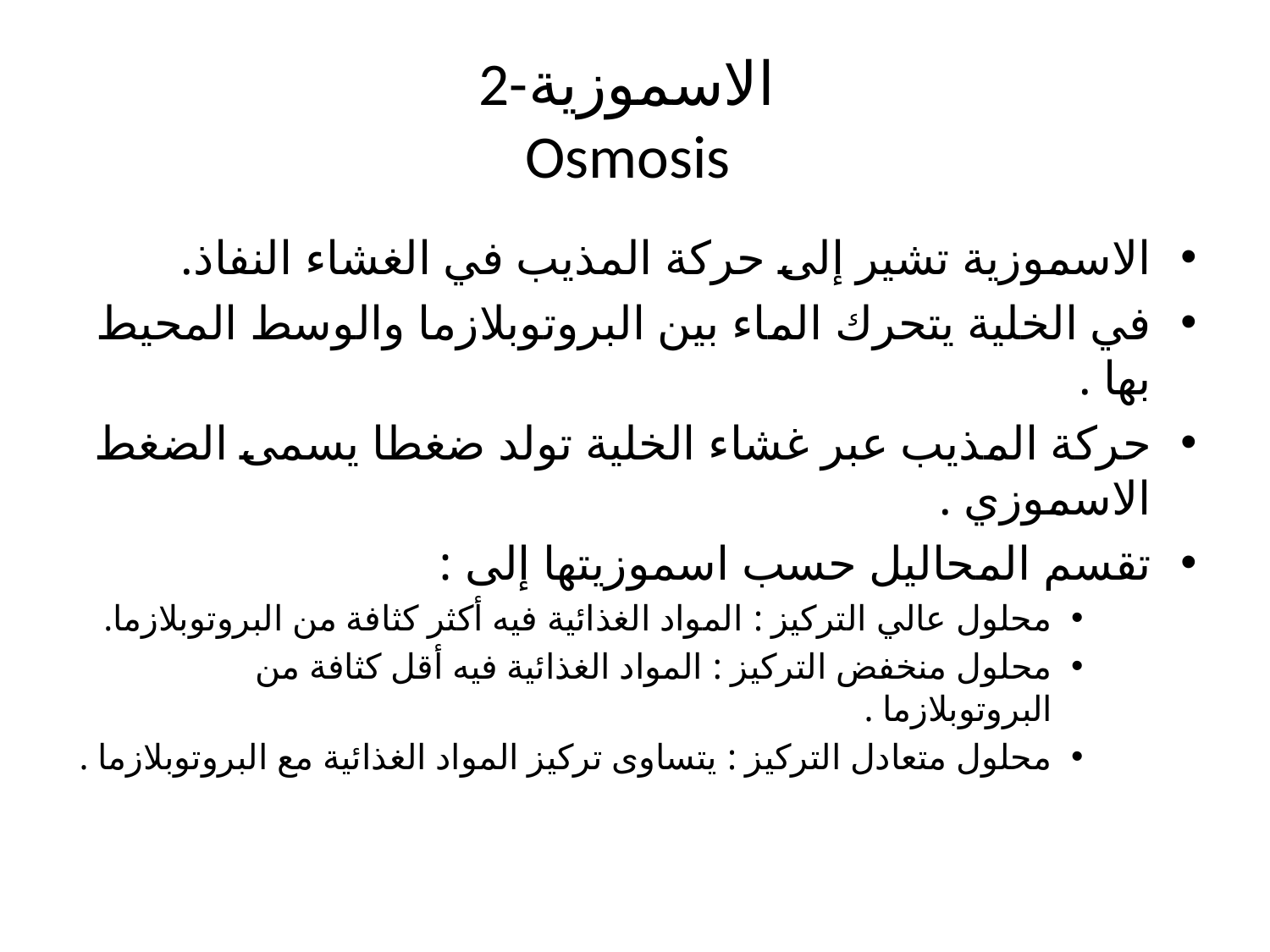

# 2-الاسموزية Osmosis
الاسموزية تشير إلى حركة المذيب في الغشاء النفاذ.
في الخلية يتحرك الماء بين البروتوبلازما والوسط المحيط بها .
حركة المذيب عبر غشاء الخلية تولد ضغطا يسمى الضغط الاسموزي .
تقسم المحاليل حسب اسموزيتها إلى :
محلول عالي التركيز : المواد الغذائية فيه أكثر كثافة من البروتوبلازما.
محلول منخفض التركيز : المواد الغذائية فيه أقل كثافة من البروتوبلازما .
محلول متعادل التركيز : يتساوى تركيز المواد الغذائية مع البروتوبلازما .